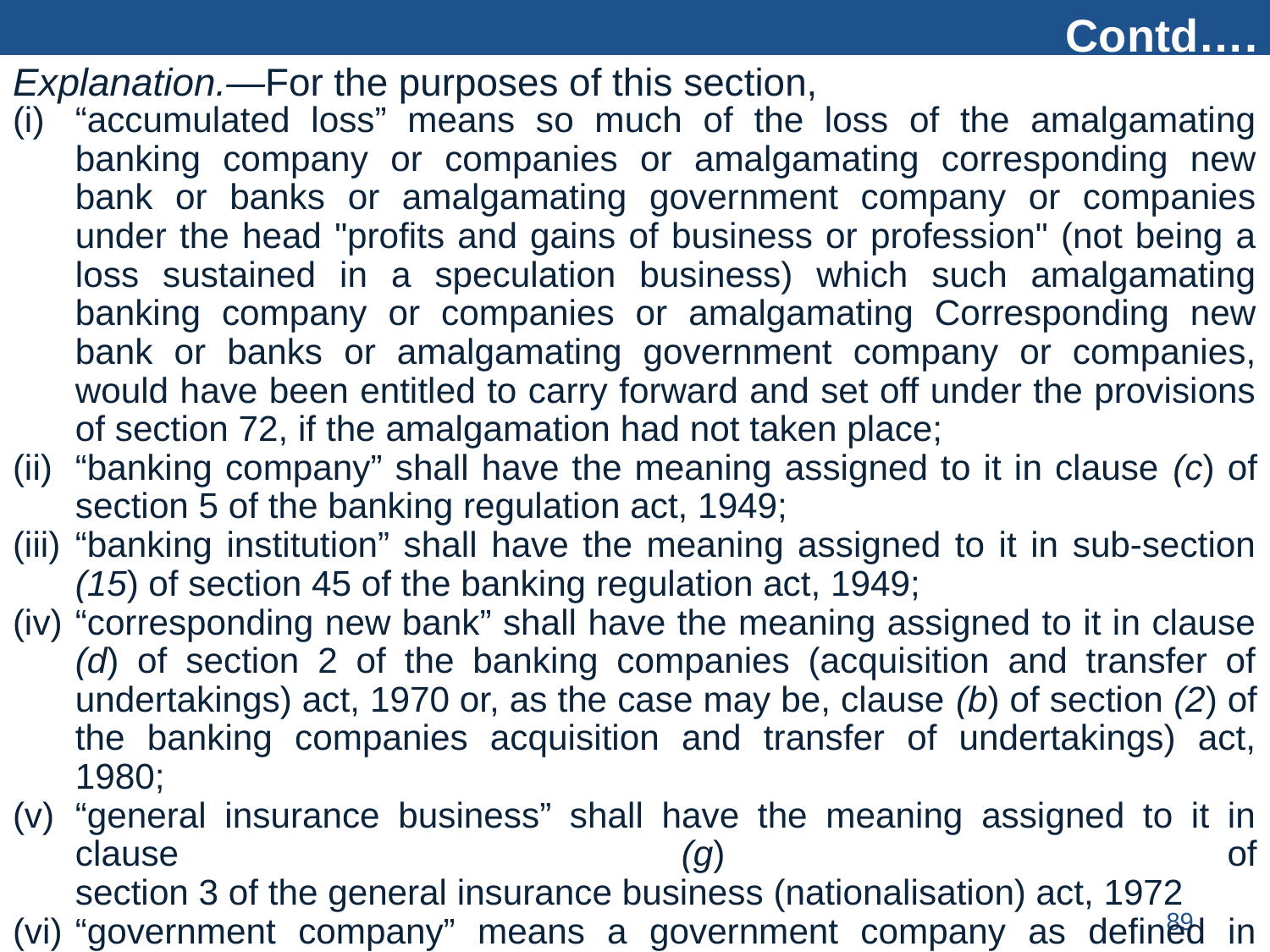

Contd….
# Explanation.—For the purposes of this section,
“accumulated loss” means so much of the loss of the amalgamating banking company or companies or amalgamating corresponding new bank or banks or amalgamating government company or companies under the head "profits and gains of business or profession" (not being a loss sustained in a speculation business) which such amalgamating banking company or companies or amalgamating Corresponding new bank or banks or amalgamating government company or companies, would have been entitled to carry forward and set off under the provisions of section 72, if the amalgamation had not taken place;
“banking company” shall have the meaning assigned to it in clause (c) of section 5 of the banking regulation act, 1949;
“banking institution” shall have the meaning assigned to it in sub-section (15) of section 45 of the banking regulation act, 1949;
“corresponding new bank” shall have the meaning assigned to it in clause (d) of section 2 of the banking companies (acquisition and transfer of undertakings) act, 1970 or, as the case may be, clause (b) of section (2) of the banking companies acquisition and transfer of undertakings) act, 1980;
“general insurance business” shall have the meaning assigned to it in clause (g) of
section 3 of the general insurance business (nationalisation) act, 1972
“government company” means a government company as defined in clause (45) of section 2 of the Companies Act, 2013Which is engaged in the general insurance business and which has come into existence by operation of section 4 or section 5 or section 16 of the general insurance business (nationalization) act, 1972.
89